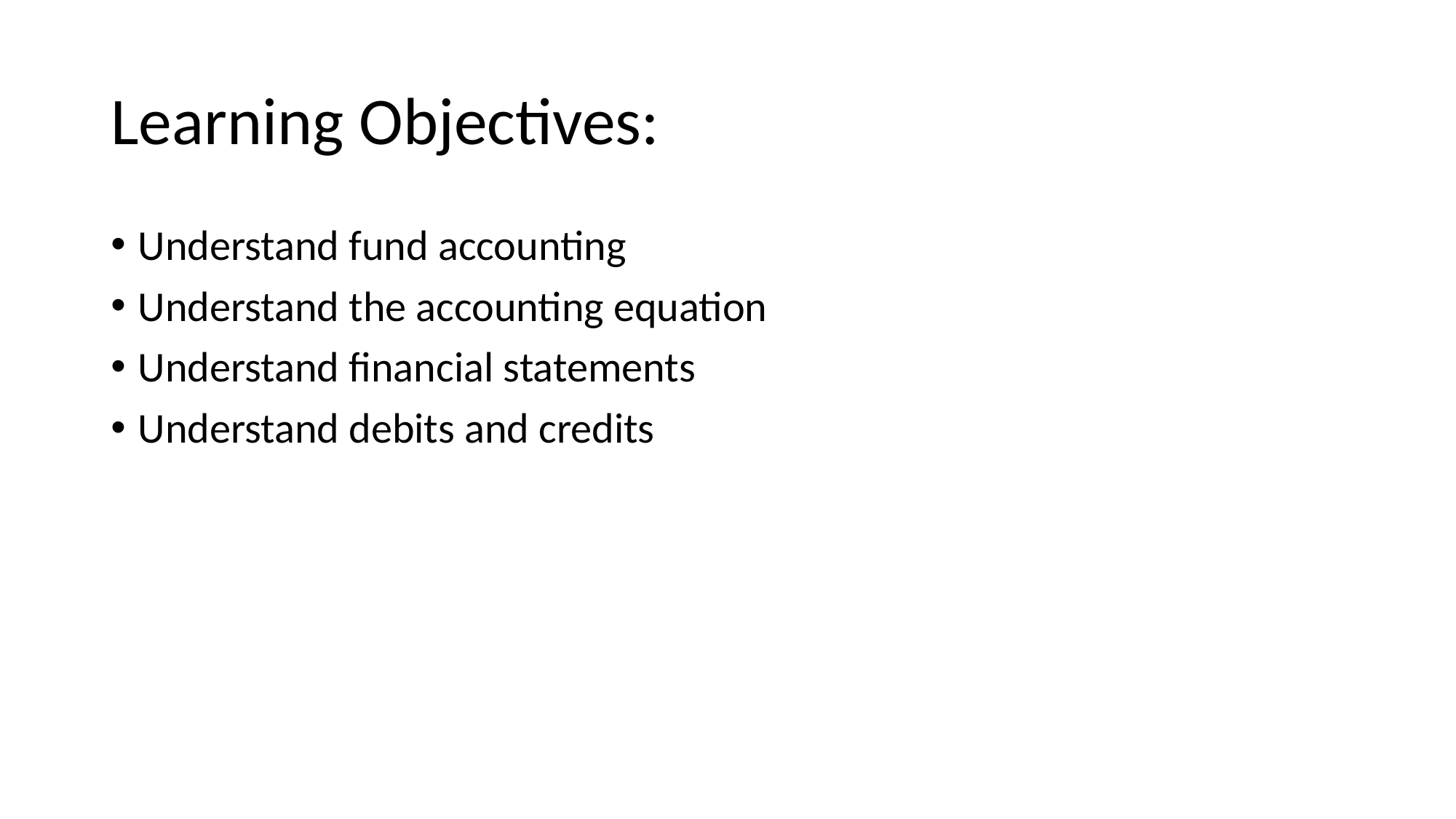

# Learning Objectives:
Understand fund accounting
Understand the accounting equation
Understand financial statements
Understand debits and credits